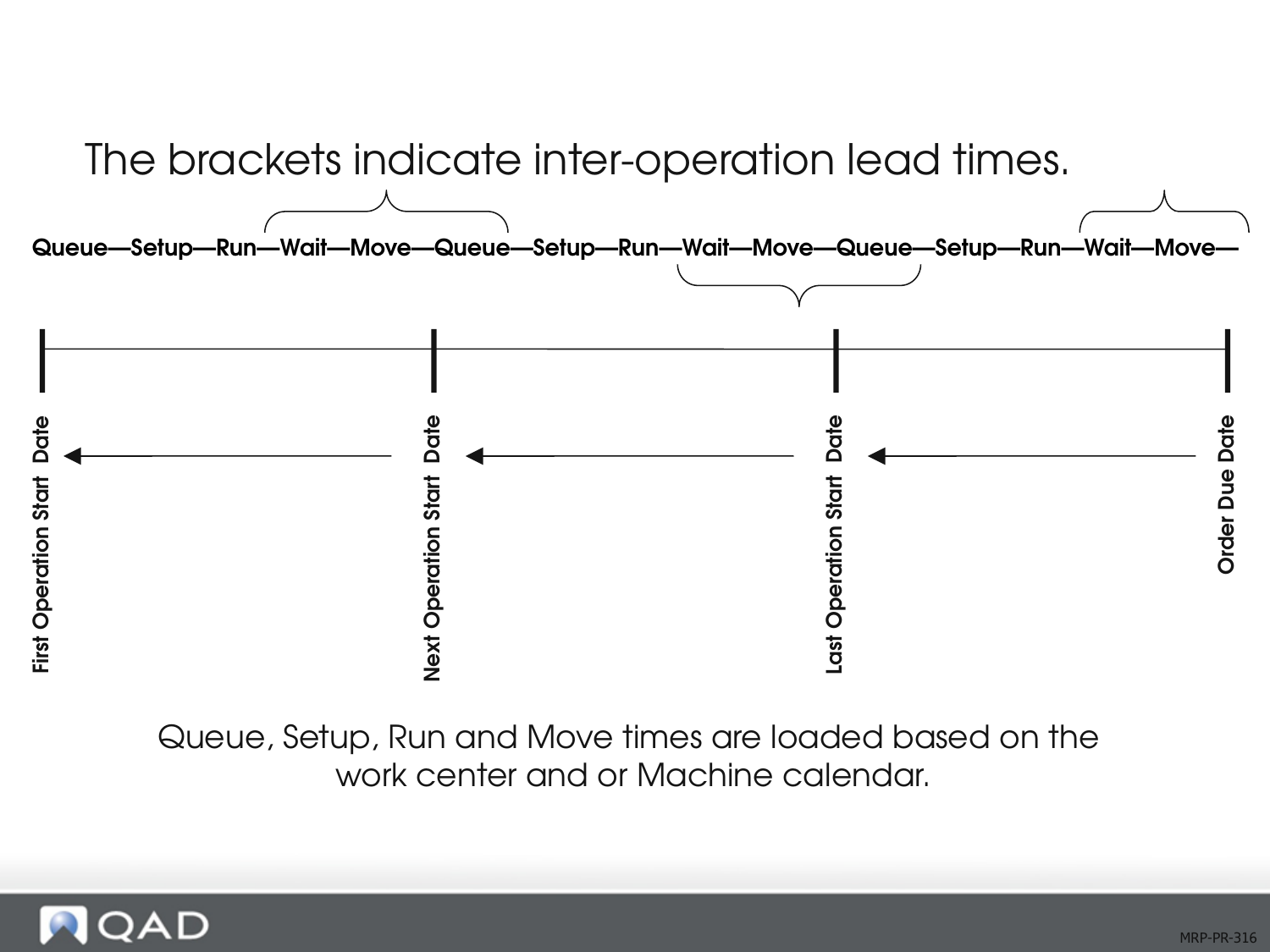

The brackets indicate inter-operation lead times.

Queue—Setup—Run—Wait—Move—Queue—Setup—Run—Wait—Move—Queue—Setup—Run—Wait—Move—

Last Operation Start  Date
Order Due Date
Next Operation Start  Date
First Operation Start  Date
Queue, Setup, Run and Move times are loaded based on the
work center and or Machine calendar.
MRP-PR-316